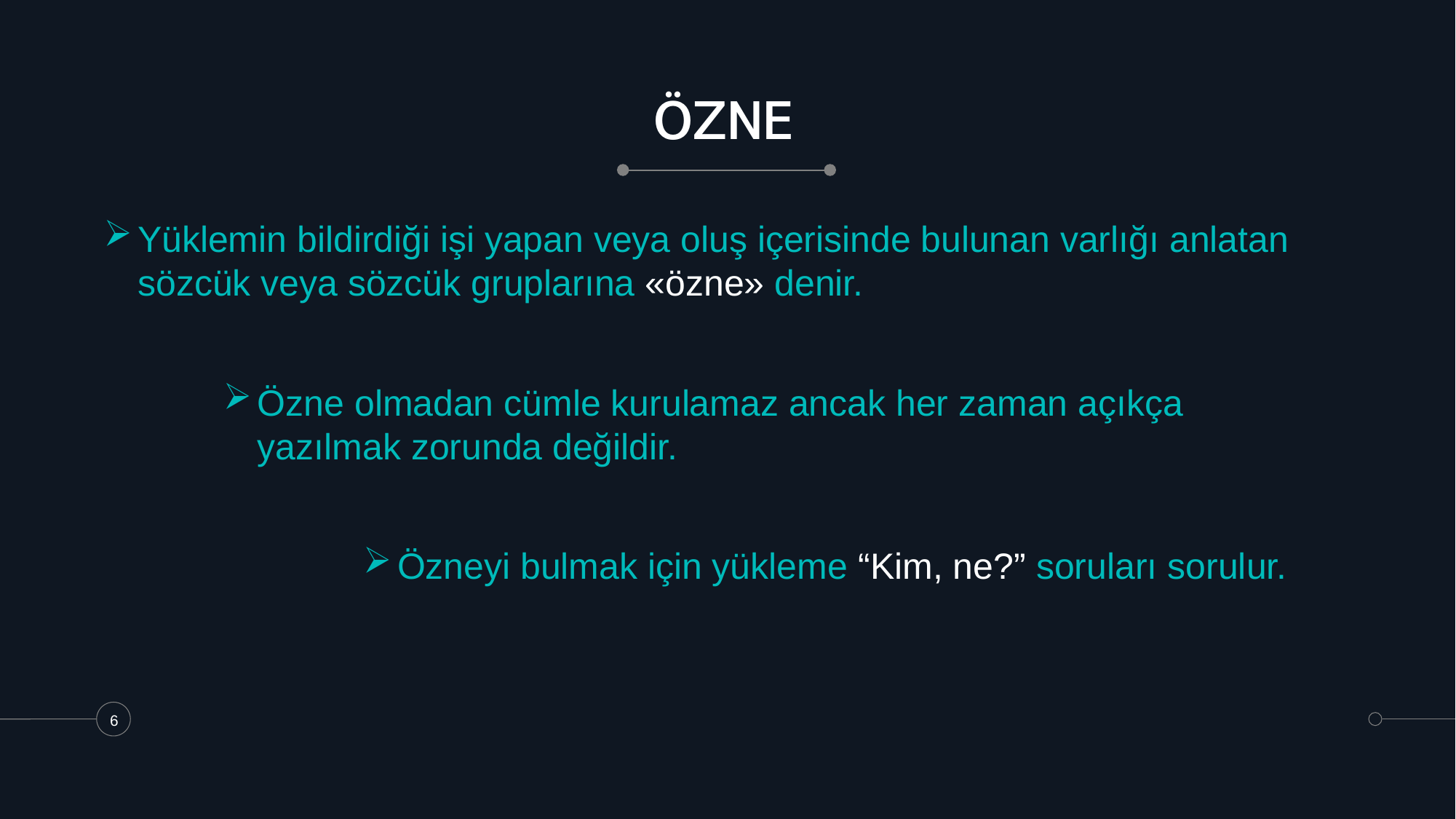

# ÖZNE
Yüklemin bildirdiği işi yapan veya oluş içerisinde bulunan varlığı anlatan sözcük veya sözcük gruplarına «özne» denir.
Özne olmadan cümle kurulamaz ancak her zaman açıkça yazılmak zorunda değildir.
Özneyi bulmak için yükleme “Kim, ne?” soruları sorulur.
6